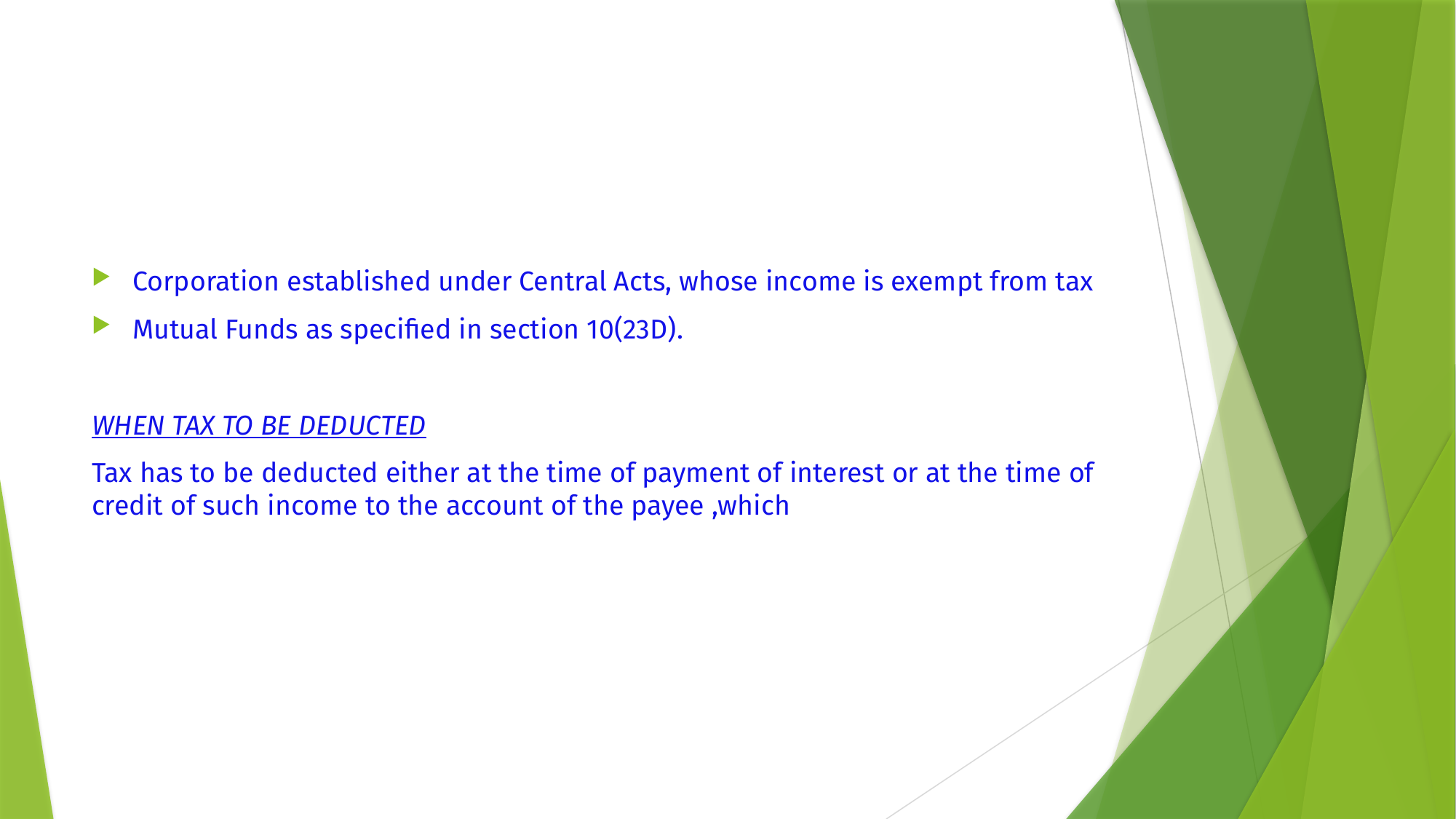

#
Corporation established under Central Acts, whose income is exempt from tax
Mutual Funds as specified in section 10(23D).

WHEN TAX TO BE DEDUCTED
Tax has to be deducted either at the time of payment of interest or at the time of credit of such income to the account of the payee ,which